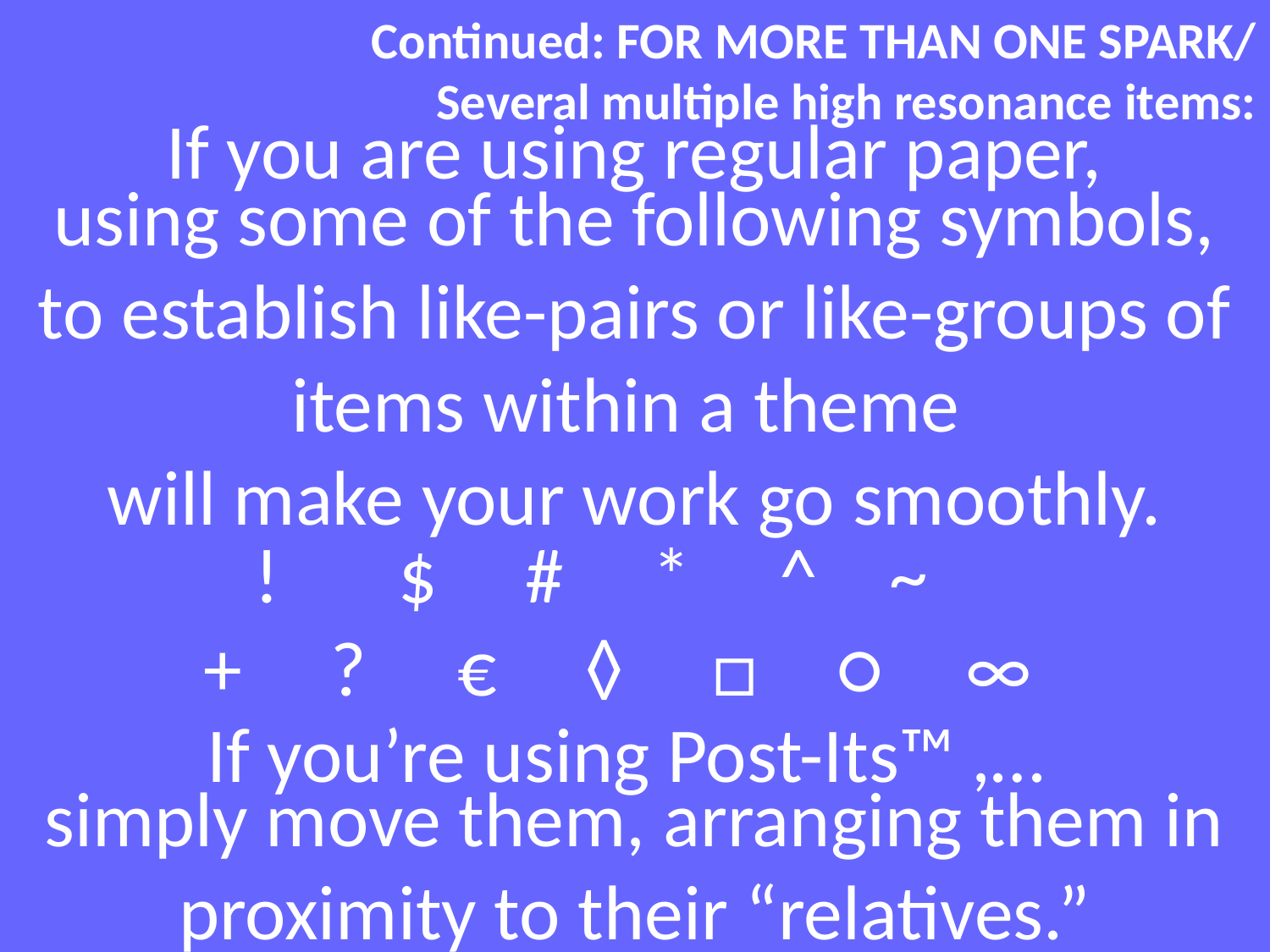

Continued: FOR MORE THAN ONE SPARK/
Several multiple high resonance items:
If you are using regular paper,
using some of the following symbols, to establish like-pairs or like-groups of items within a theme
will make your work go smoothly.
!	 $	 #	 *	 ^	~
+	?	€	◊	□	○	∞

If you’re using Post-Its™ ,…
simply move them, arranging them in proximity to their “relatives.”